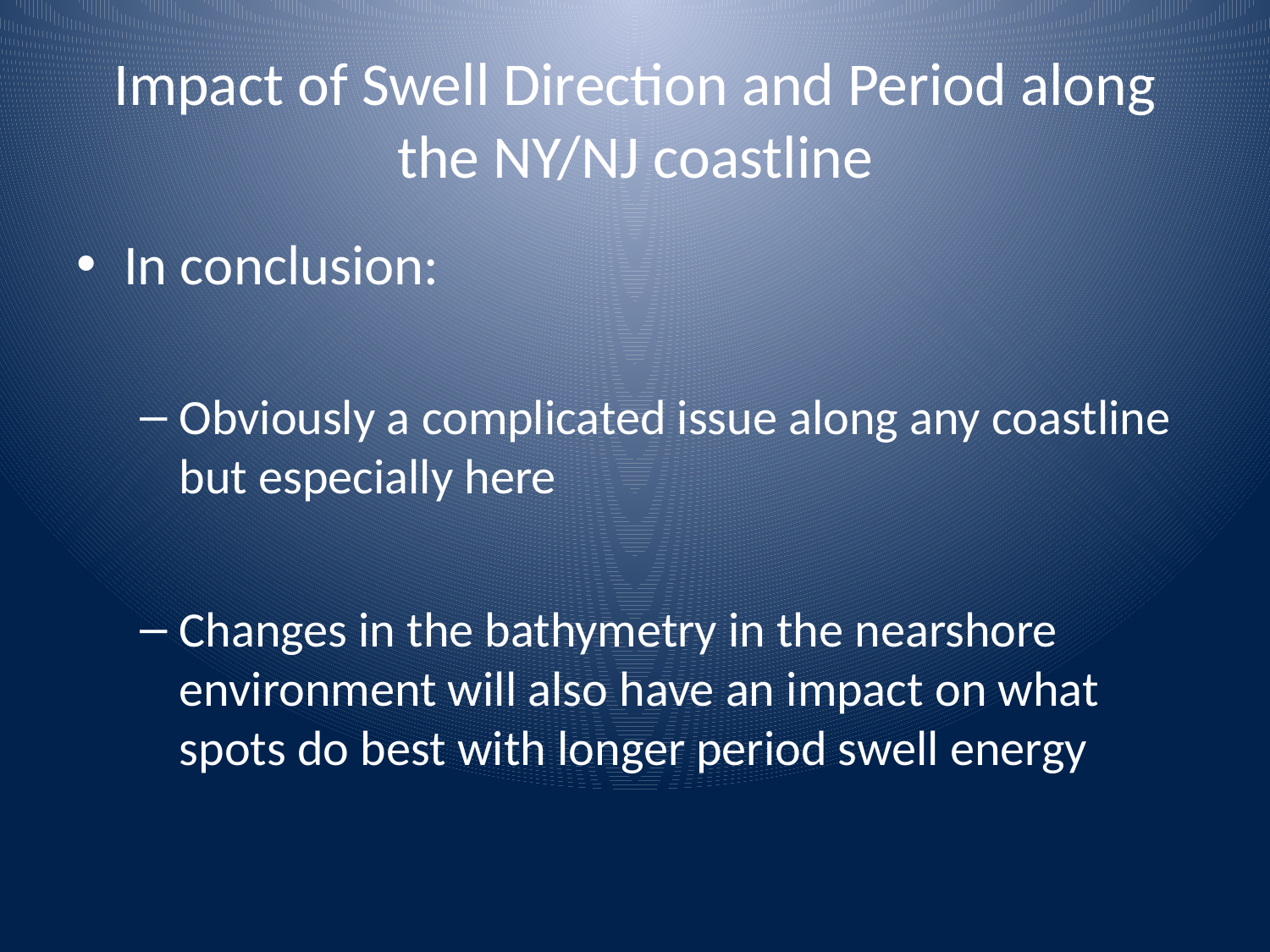

# Impact of Swell Direction and Period along the NY/NJ coastline
In conclusion:

Obviously a complicated issue along any coastline but especially here

Changes in the bathymetry in the nearshore environment will also have an impact on what spots do best with longer period swell energy